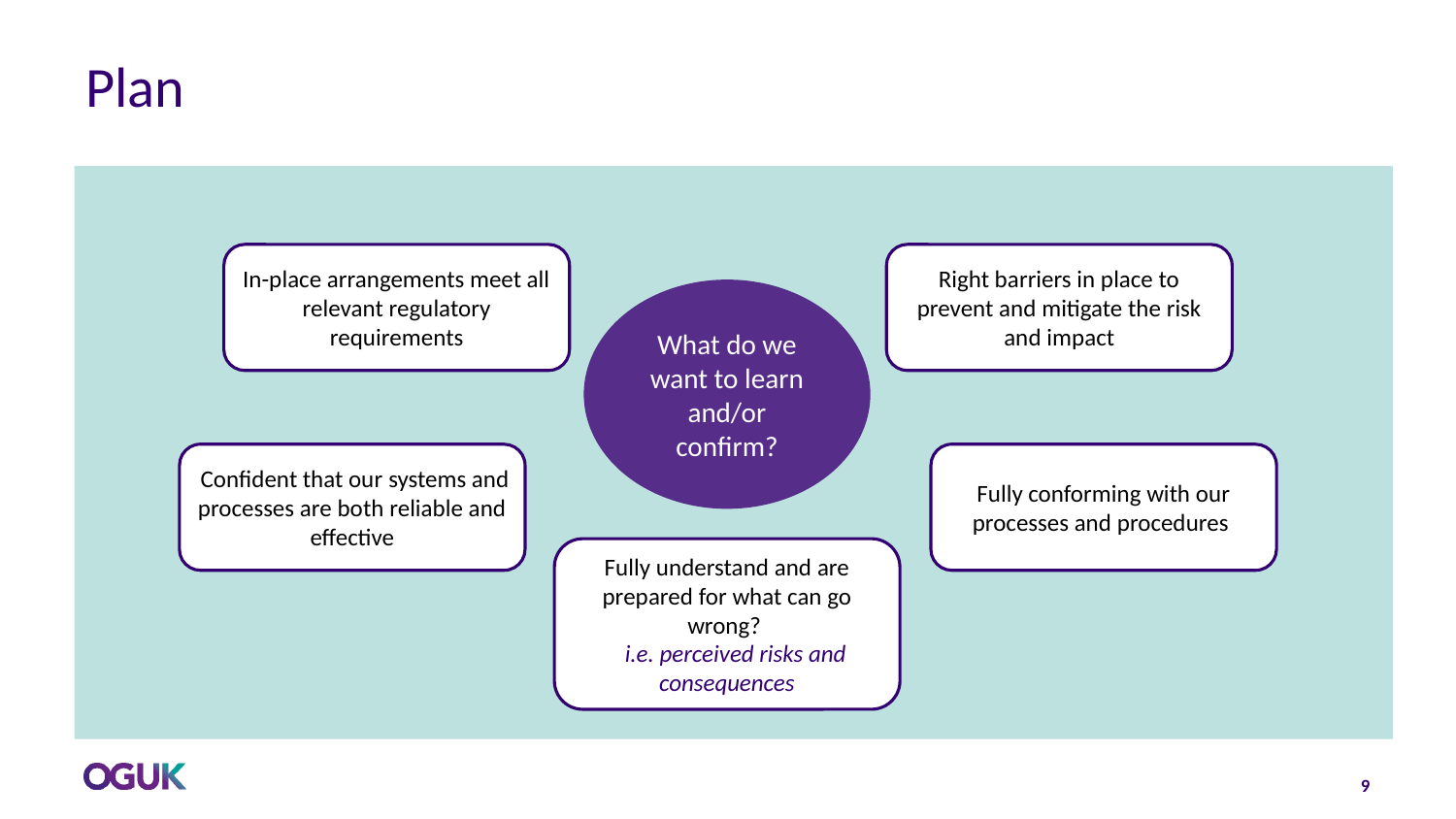

# Plan

In-place arrangements meet all relevant regulatory requirements
Right barriers in place to prevent and mitigate the risk and impact
What do we want to learn and/or confirm?
 Confident that our systems and processes are both reliable and effective
Fully conforming with our processes and procedures
Fully understand and are prepared for what can go wrong?
   i.e. perceived risks and consequences
9